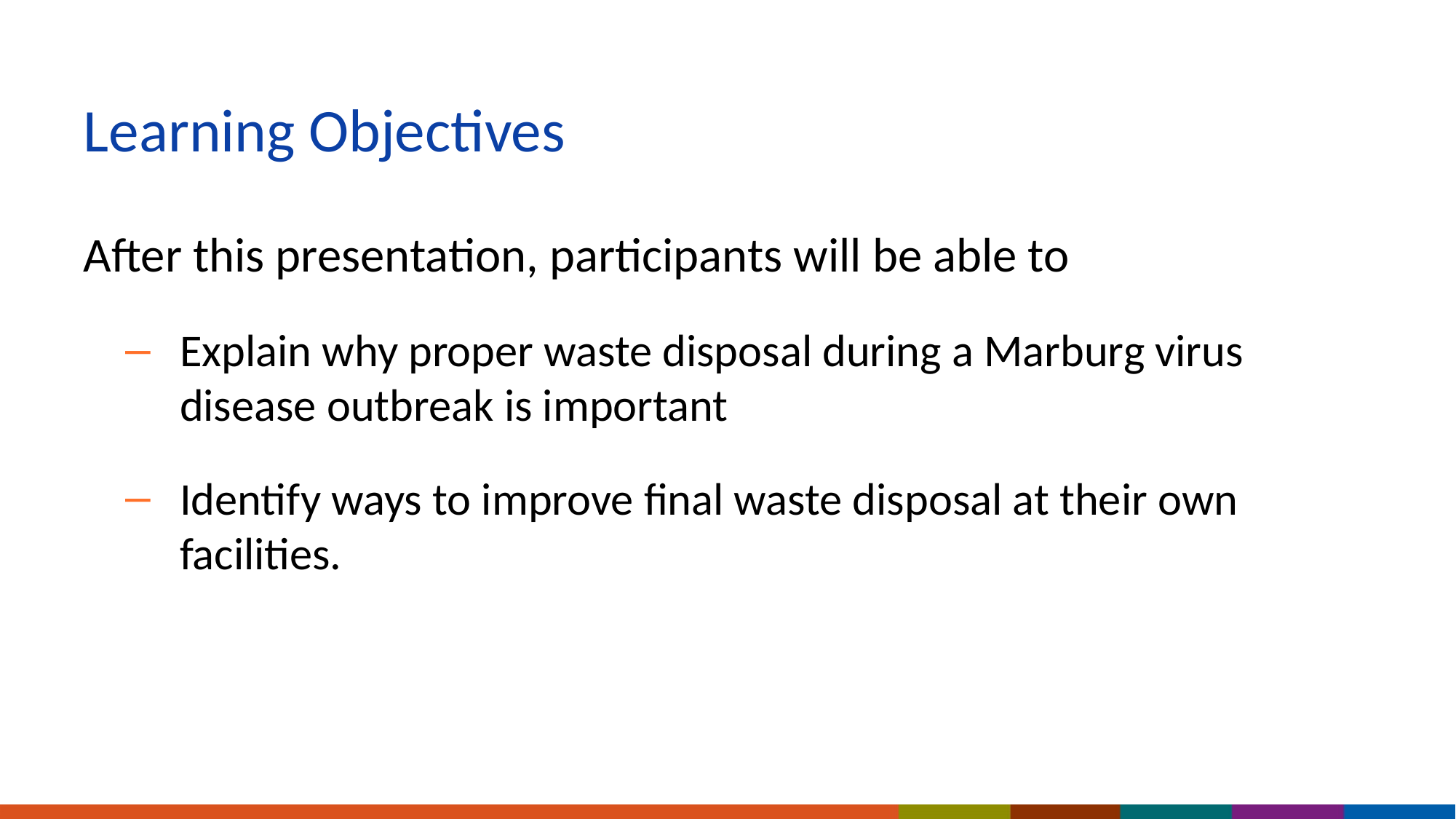

# Learning Objectives
After this presentation, participants will be able to
Explain why proper waste disposal during a Marburg virus disease outbreak is important
Identify ways to improve final waste disposal at their own facilities.